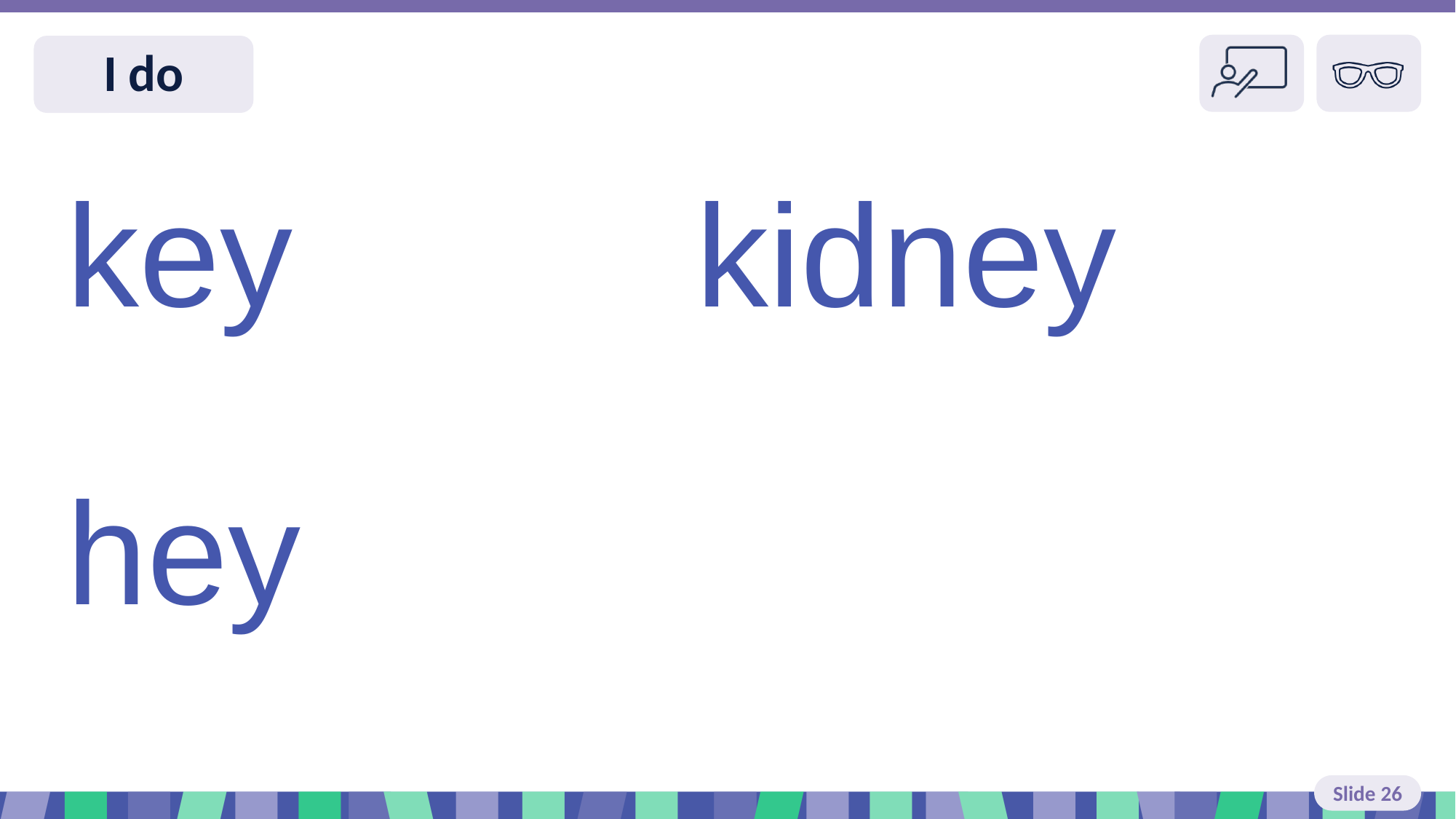

Slide 26 I do
key          kidney
hey